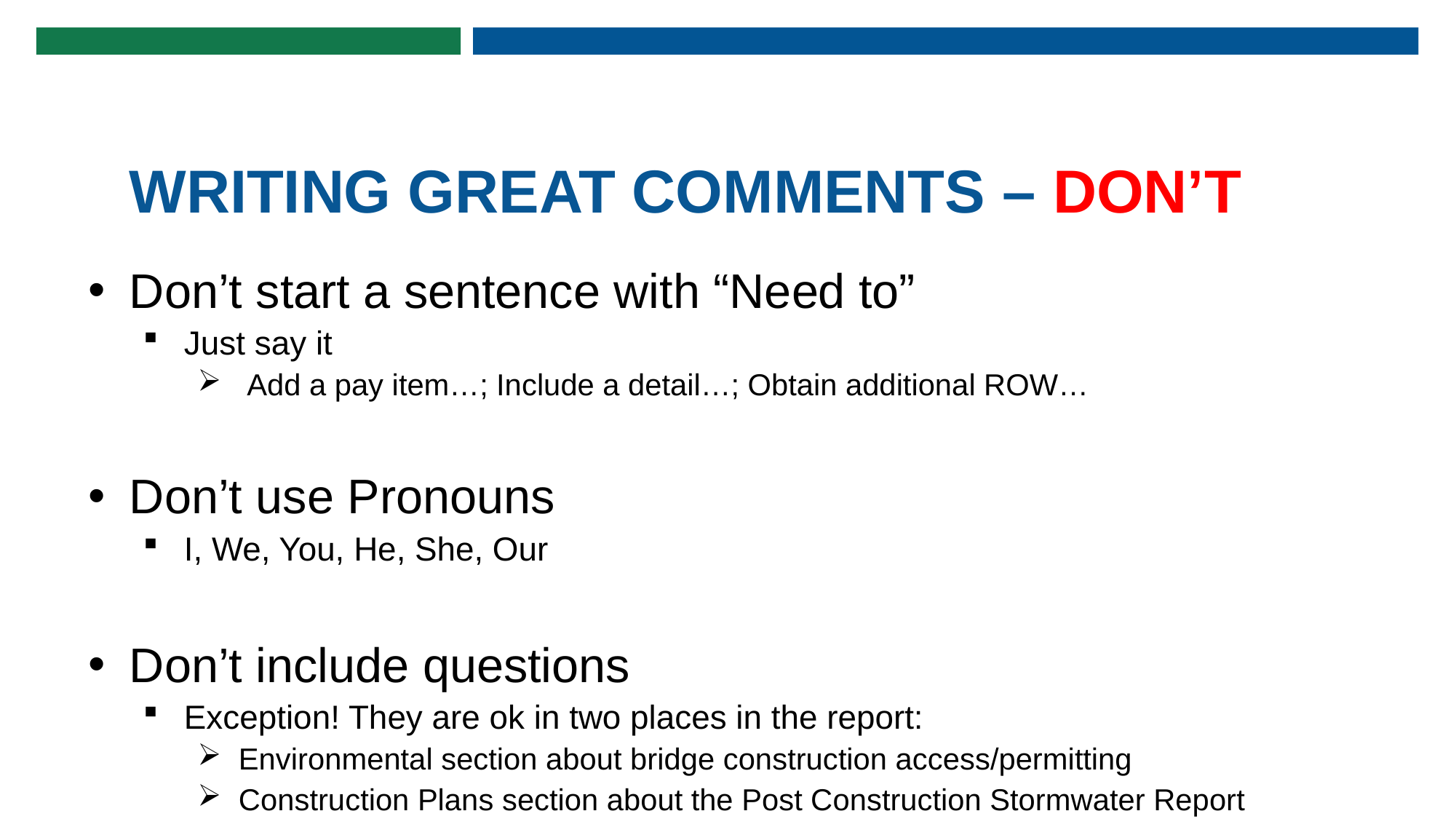

# WRITING GREAT COMMENTS – DON’T
Don’t start a sentence with “Need to”
Just say it
 Add a pay item…; Include a detail…; Obtain additional ROW…

Don’t use Pronouns
I, We, You, He, She, Our

Don’t include questions
Exception! They are ok in two places in the report:
Environmental section about bridge construction access/permitting
Construction Plans section about the Post Construction Stormwater Report